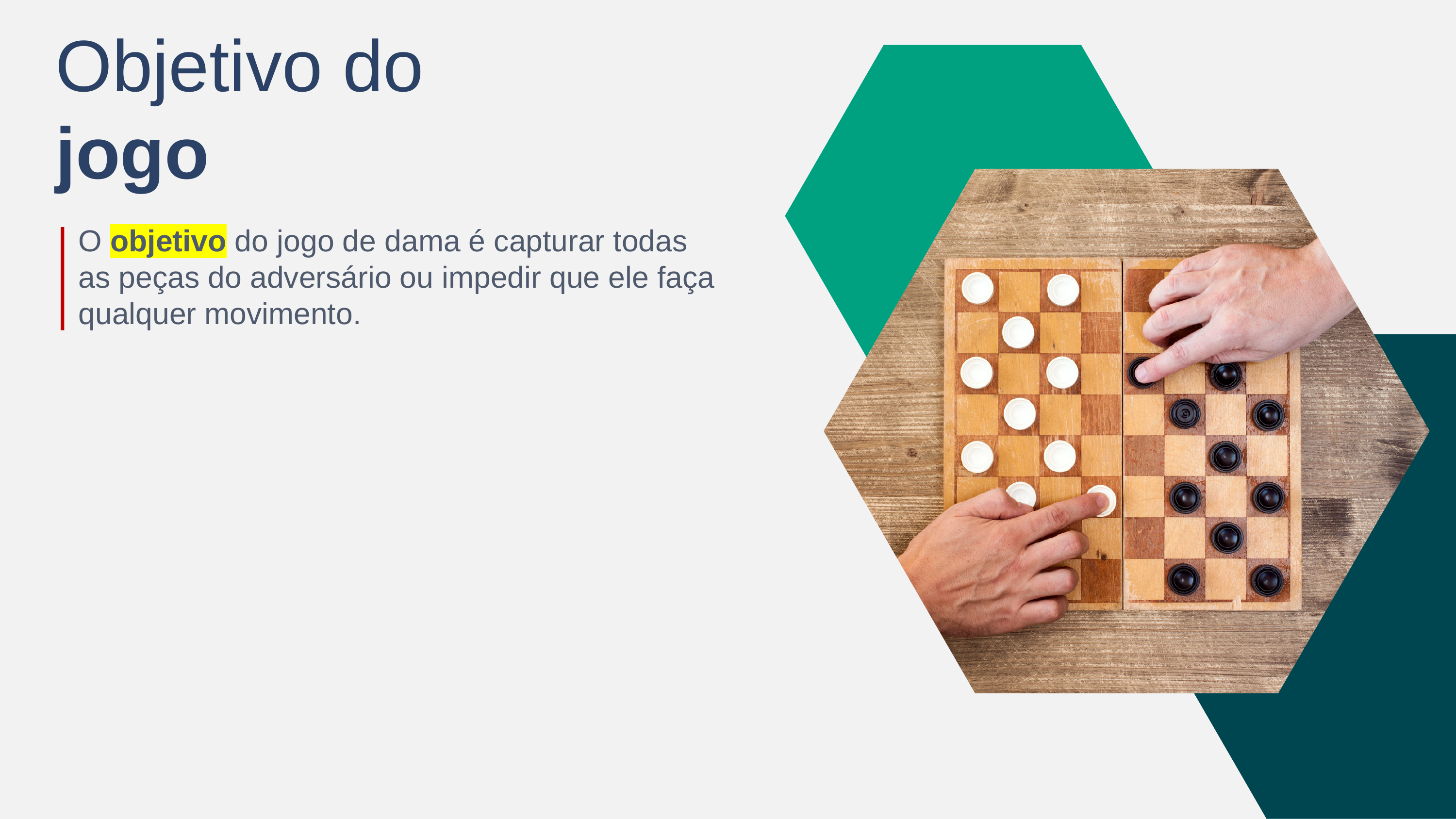

Objetivo do
jogo .

O objetivo do jogo de dama é capturar todas as peças do adversário ou impedir que ele faça qualquer movimento.